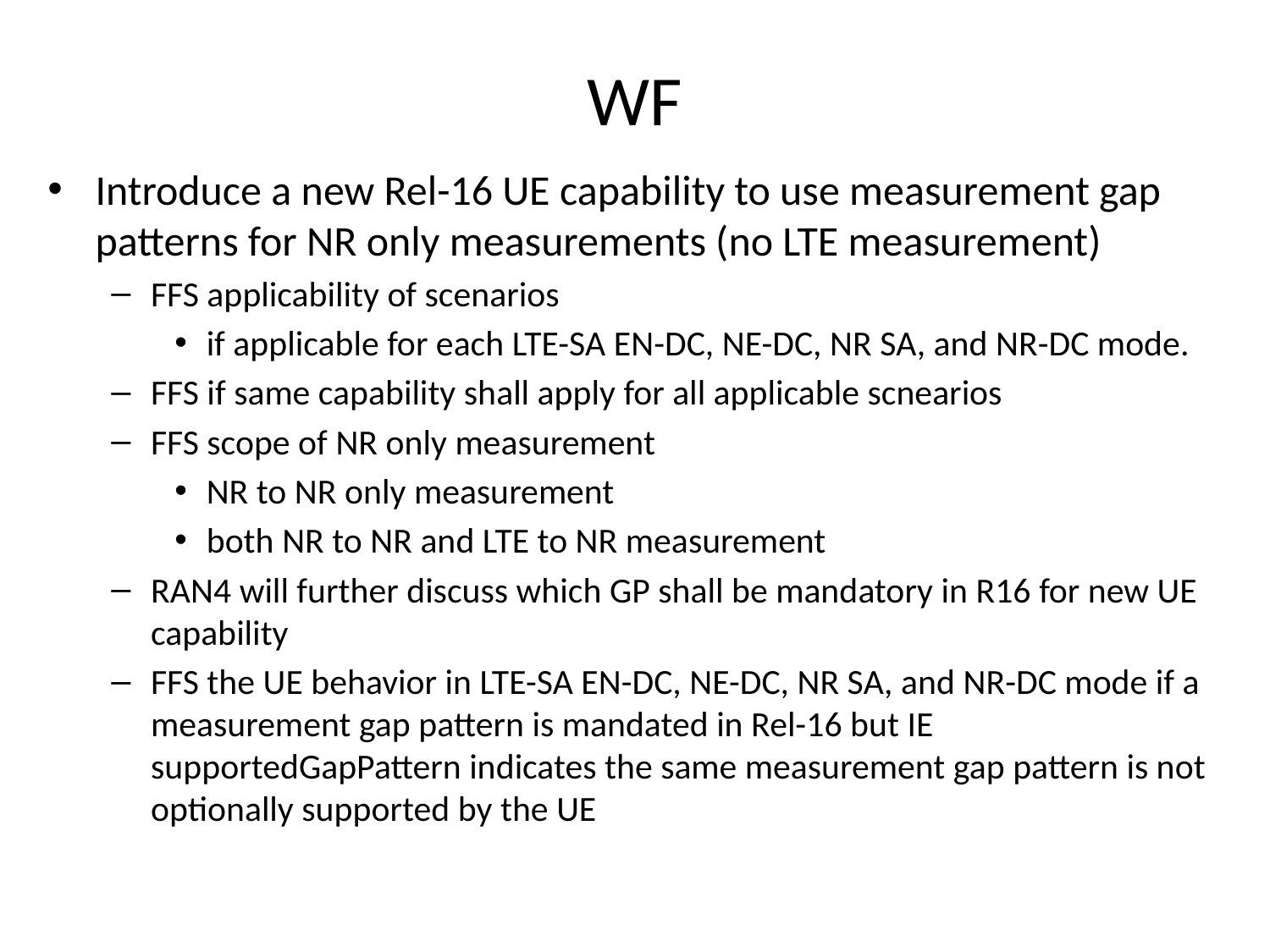

# WF
Introduce a new Rel-16 UE capability to use measurement gap patterns for NR only measurements (no LTE measurement)
FFS applicability of scenarios
if applicable for each LTE-SA EN-DC, NE-DC, NR SA, and NR-DC mode.
FFS if same capability shall apply for all applicable scnearios
FFS scope of NR only measurement
NR to NR only measurement
both NR to NR and LTE to NR measurement
RAN4 will further discuss which GP shall be mandatory in R16 for new UE capability
FFS the UE behavior in LTE-SA EN-DC, NE-DC, NR SA, and NR-DC mode if a measurement gap pattern is mandated in Rel-16 but IE supportedGapPattern indicates the same measurement gap pattern is not optionally supported by the UE

3